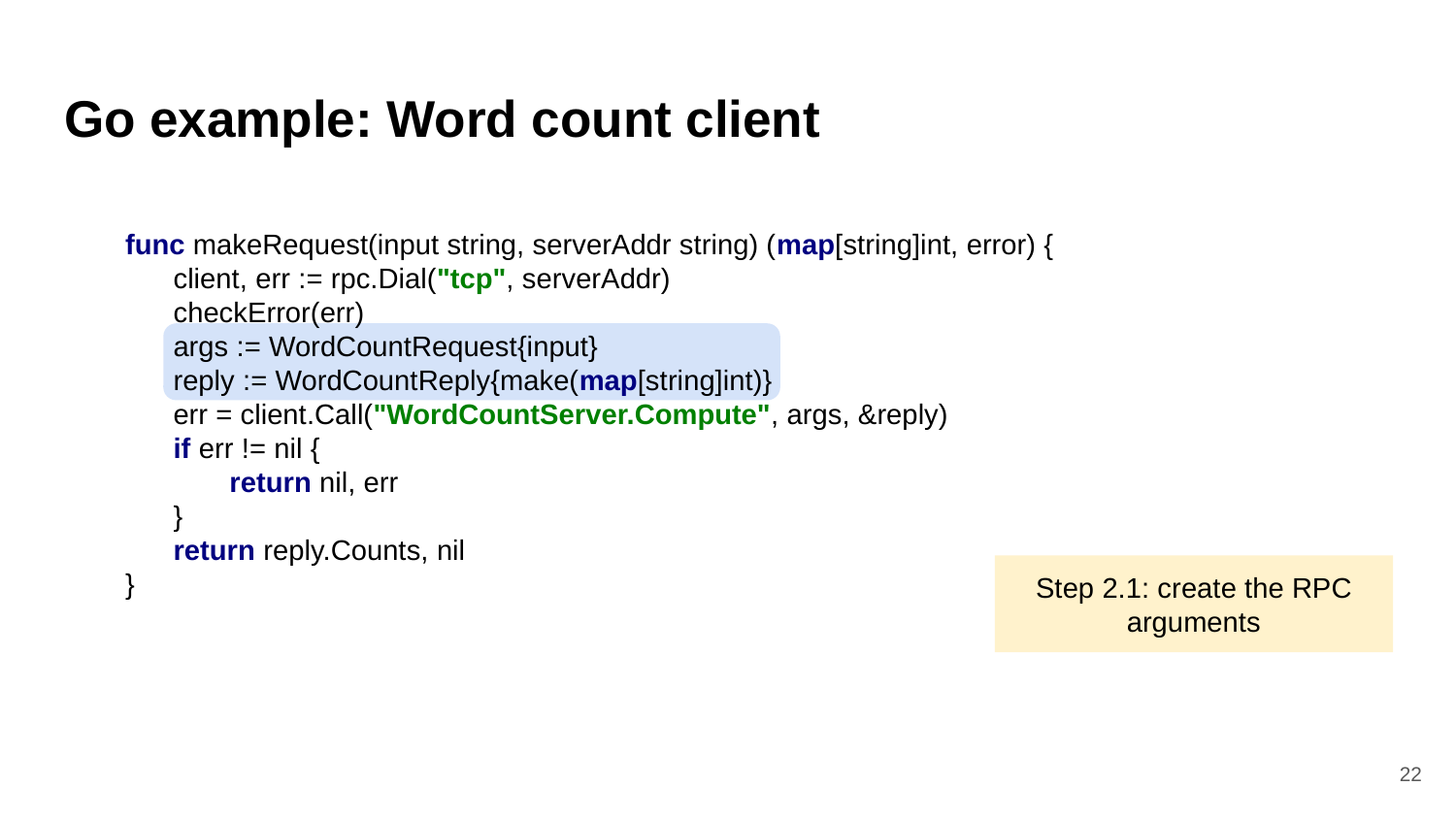

# Go example: Word count client
func makeRequest(input string, serverAddr string) (map[string]int, error) {
      client, err := rpc.Dial("tcp", serverAddr)
      checkError(err)
      args := WordCountRequest{input}
      reply := WordCountReply{make(map[string]int)}
      err = client.Call("WordCountServer.Compute", args, &reply)
      if err != nil {
             return nil, err
      }
      return reply.Counts, nil
}

Step 2.1: create the RPC arguments
22